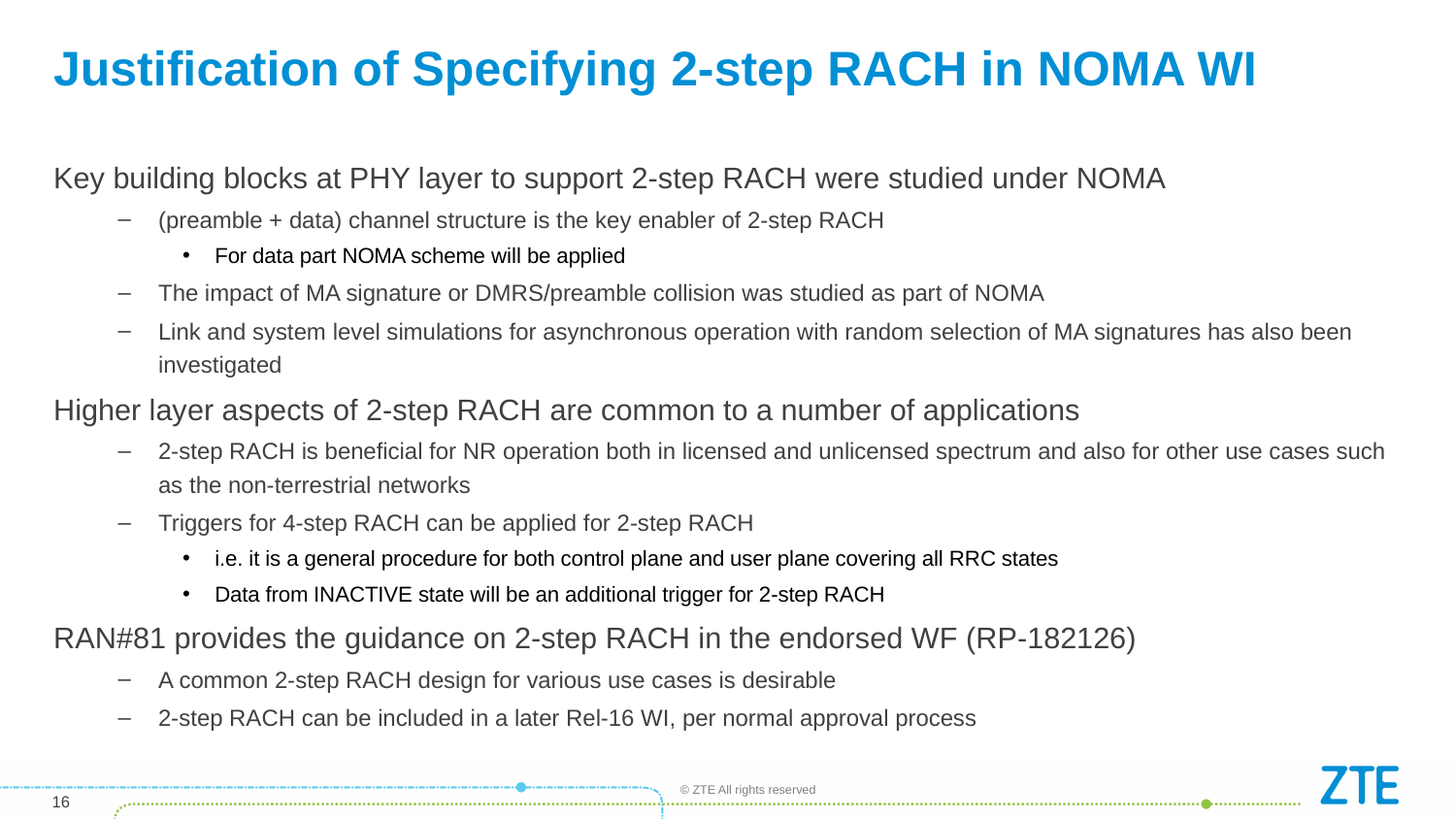

# Justification of Specifying 2-step RACH in NOMA WI
Key building blocks at PHY layer to support 2-step RACH were studied under NOMA
(preamble + data) channel structure is the key enabler of 2-step RACH
For data part NOMA scheme will be applied
The impact of MA signature or DMRS/preamble collision was studied as part of NOMA
Link and system level simulations for asynchronous operation with random selection of MA signatures has also been investigated
Higher layer aspects of 2-step RACH are common to a number of applications
2-step RACH is beneficial for NR operation both in licensed and unlicensed spectrum and also for other use cases such as the non-terrestrial networks
Triggers for 4-step RACH can be applied for 2-step RACH
i.e. it is a general procedure for both control plane and user plane covering all RRC states
Data from INACTIVE state will be an additional trigger for 2-step RACH
RAN#81 provides the guidance on 2-step RACH in the endorsed WF (RP-182126)
A common 2-step RACH design for various use cases is desirable
2-step RACH can be included in a later Rel-16 WI, per normal approval process